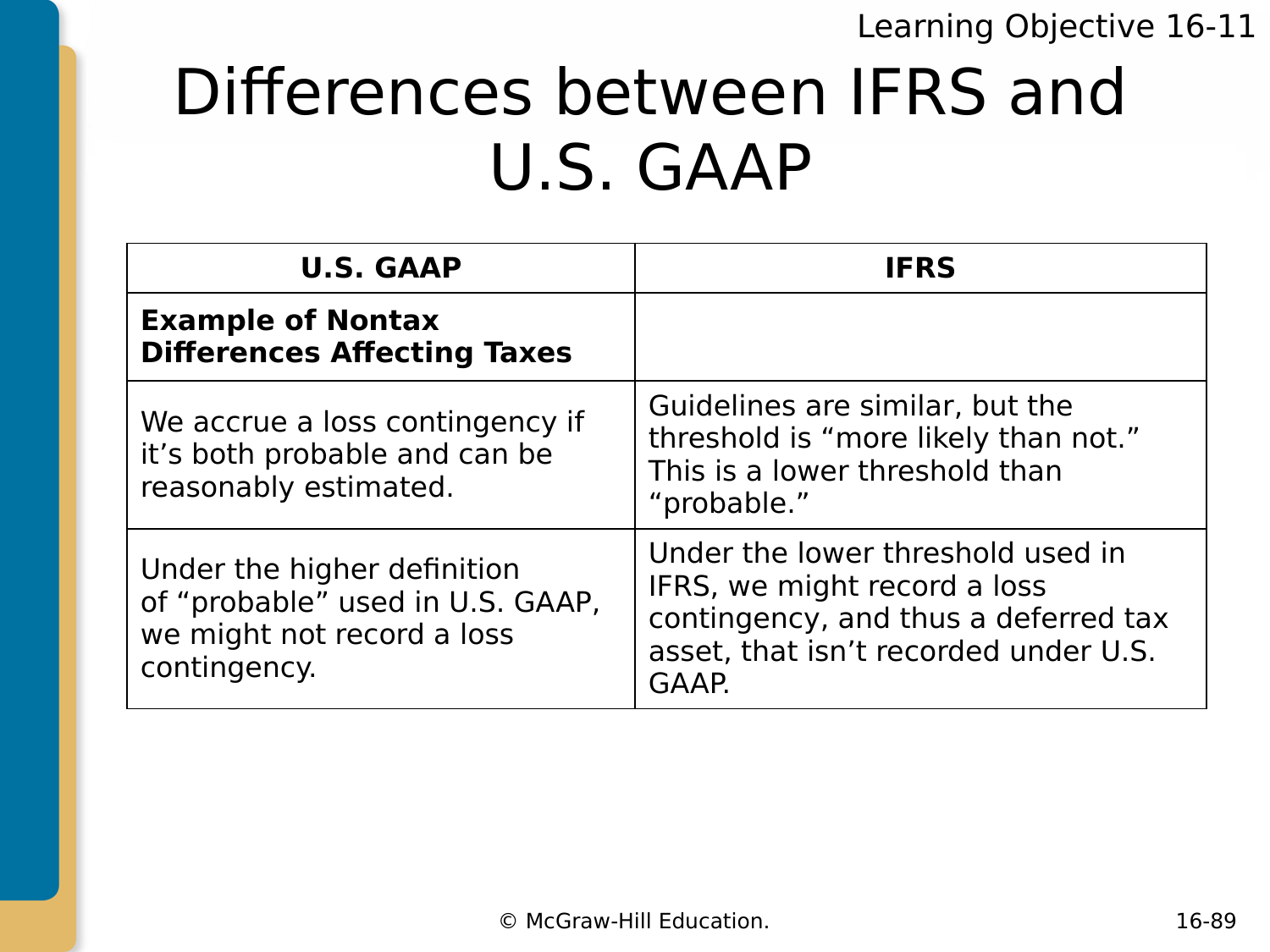

Learning Objective 16-11
# Differences between IFRS and U.S. GAAP
| U.S. GAAP | IFRS |
| --- | --- |
| Example of Nontax Differences Affecting Taxes |  |
| We accrue a loss contingency if it’s both probable and can be reasonably estimated. | Guidelines are similar, but the threshold is “more likely than not.” This is a lower threshold than “probable.” |
| Under the higher definition of “probable” used in U.S. GAAP, we might not record a loss contingency. | Under the lower threshold used in IFRS, we might record a loss contingency, and thus a deferred tax asset, that isn’t recorded under U.S. GAAP. |